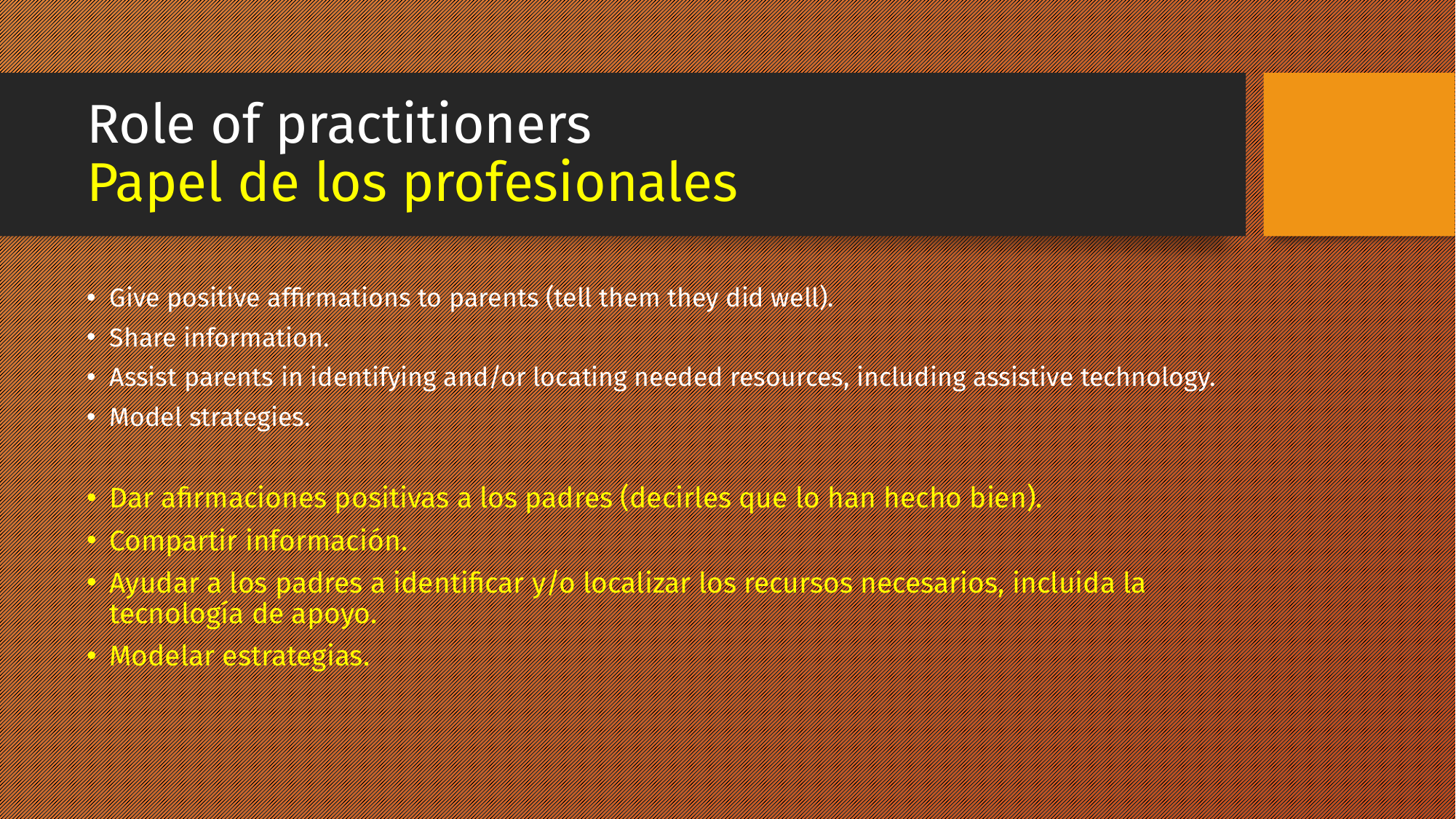

# Role of practitioners Papel de los profesionales
Give positive affirmations to parents (tell them they did well).
Share information.
Assist parents in identifying and/or locating needed resources, including assistive technology.
Model strategies.

Dar afirmaciones positivas a los padres (decirles que lo han hecho bien).
Compartir información.
Ayudar a los padres a identificar y/o localizar los recursos necesarios, incluida la tecnología de apoyo.
Modelar estrategias.